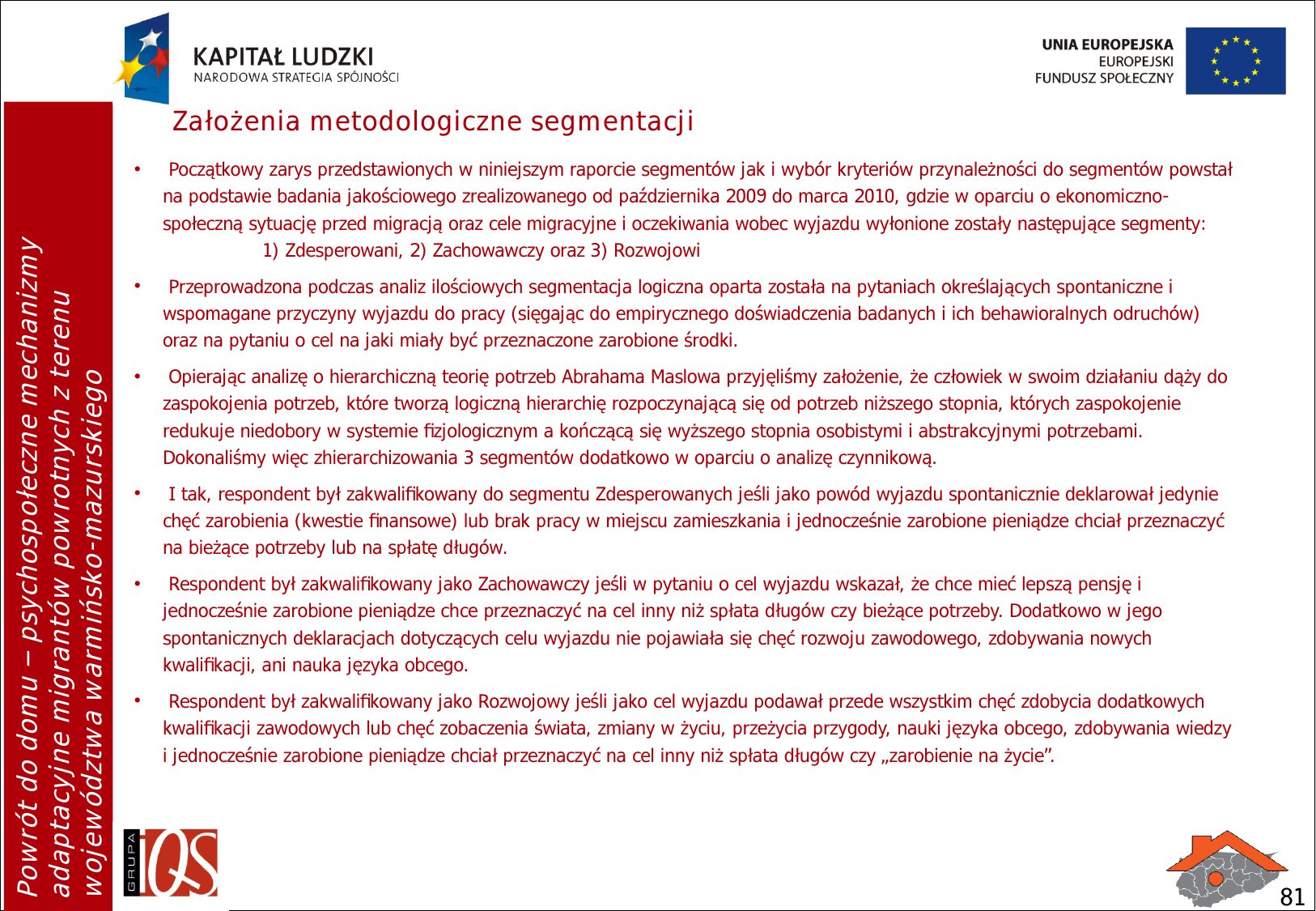

Założenia metodologiczne segmentacji
 Początkowy zarys przedstawionych w niniejszym raporcie segmentów jak i wybór kryteriów przynależności do segmentów powstał na podstawie badania jakościowego zrealizowanego od października 2009 do marca 2010, gdzie w oparciu o ekonomiczno-społeczną sytuację przed migracją oraz cele migracyjne i oczekiwania wobec wyjazdu wyłonione zostały następujące segmenty:                       1) Zdesperowani, 2) Zachowawczy oraz 3) Rozwojowi
 Przeprowadzona podczas analiz ilościowych segmentacja logiczna oparta została na pytaniach określających spontaniczne i wspomagane przyczyny wyjazdu do pracy (sięgając do empirycznego doświadczenia badanych i ich behawioralnych odruchów) oraz na pytaniu o cel na jaki miały być przeznaczone zarobione środki.
 Opierając analizę o hierarchiczną teorię potrzeb Abrahama Maslowa przyjęliśmy założenie, że człowiek w swoim działaniu dąży do zaspokojenia potrzeb, które tworzą logiczną hierarchię rozpoczynającą się od potrzeb niższego stopnia, których zaspokojenie redukuje niedobory w systemie fizjologicznym a kończącą się wyższego stopnia osobistymi i abstrakcyjnymi potrzebami. Dokonaliśmy więc zhierarchizowania 3 segmentów dodatkowo w oparciu o analizę czynnikową.
 I tak, respondent był zakwalifikowany do segmentu Zdesperowanych jeśli jako powód wyjazdu spontanicznie deklarował jedynie chęć zarobienia (kwestie finansowe) lub brak pracy w miejscu zamieszkania i jednocześnie zarobione pieniądze chciał przeznaczyć na bieżące potrzeby lub na spłatę długów.
 Respondent był zakwalifikowany jako Zachowawczy jeśli w pytaniu o cel wyjazdu wskazał, że chce mieć lepszą pensję i jednocześnie zarobione pieniądze chce przeznaczyć na cel inny niż spłata długów czy bieżące potrzeby. Dodatkowo w jego spontanicznych deklaracjach dotyczących celu wyjazdu nie pojawiała się chęć rozwoju zawodowego, zdobywania nowych kwalifikacji, ani nauka języka obcego.
 Respondent był zakwalifikowany jako Rozwojowy jeśli jako cel wyjazdu podawał przede wszystkim chęć zdobycia dodatkowych kwalifikacji zawodowych lub chęć zobaczenia świata, zmiany w życiu, przeżycia przygody, nauki języka obcego, zdobywania wiedzy i jednocześnie zarobione pieniądze chciał przeznaczyć na cel inny niż spłata długów czy „zarobienie na życie”.

81